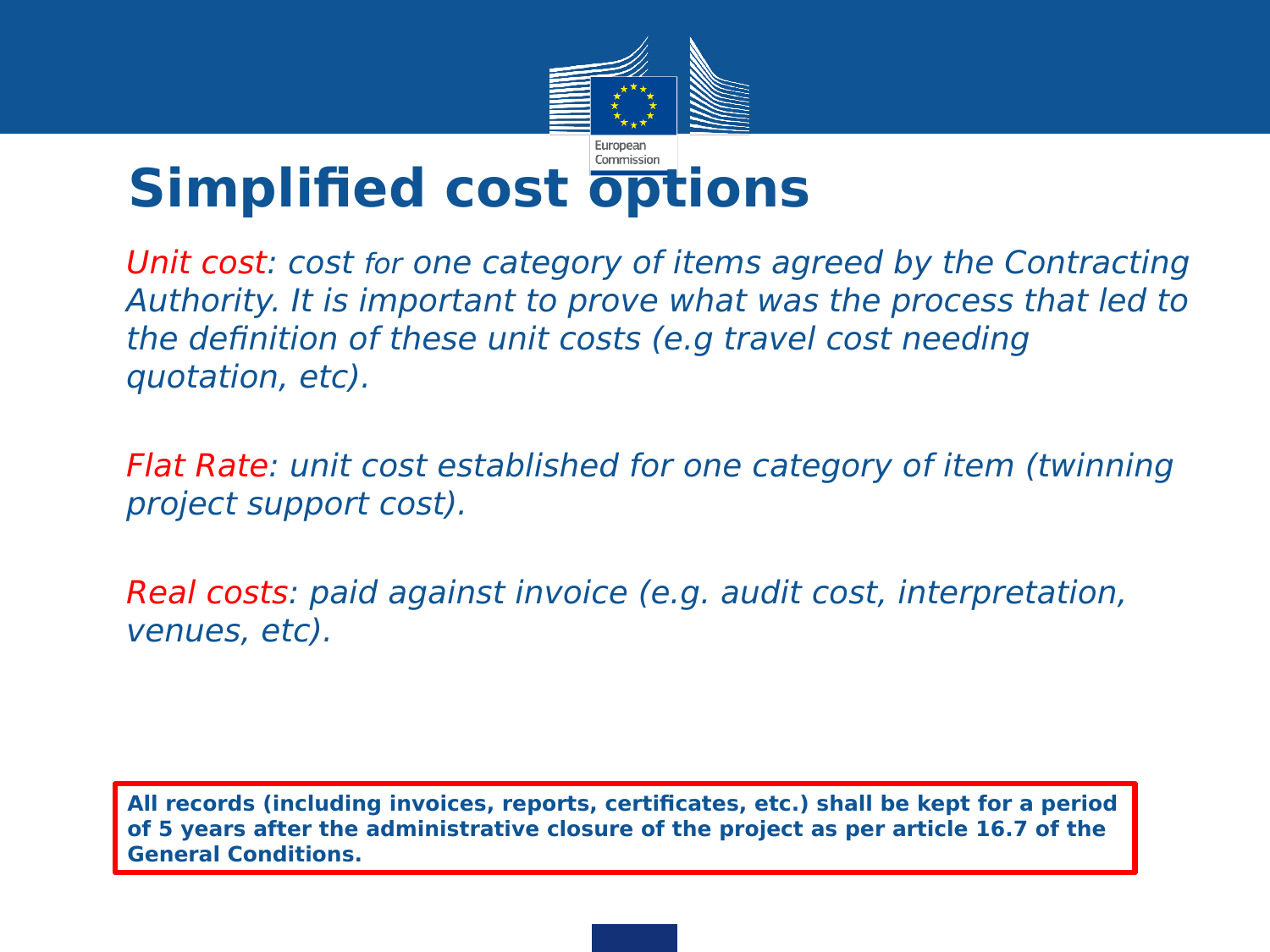

# Simplified cost options
Unit cost: cost for one category of items agreed by the Contracting Authority. It is important to prove what was the process that led to the definition of these unit costs (e.g travel cost needing quotation, etc).

Flat Rate: unit cost established for one category of item (twinning project support cost).

Real costs: paid against invoice (e.g. audit cost, interpretation, venues, etc).

All records (including invoices, reports, certificates, etc.) shall be kept for a period of 5 years after the administrative closure of the project as per article 16.7 of the General Conditions.